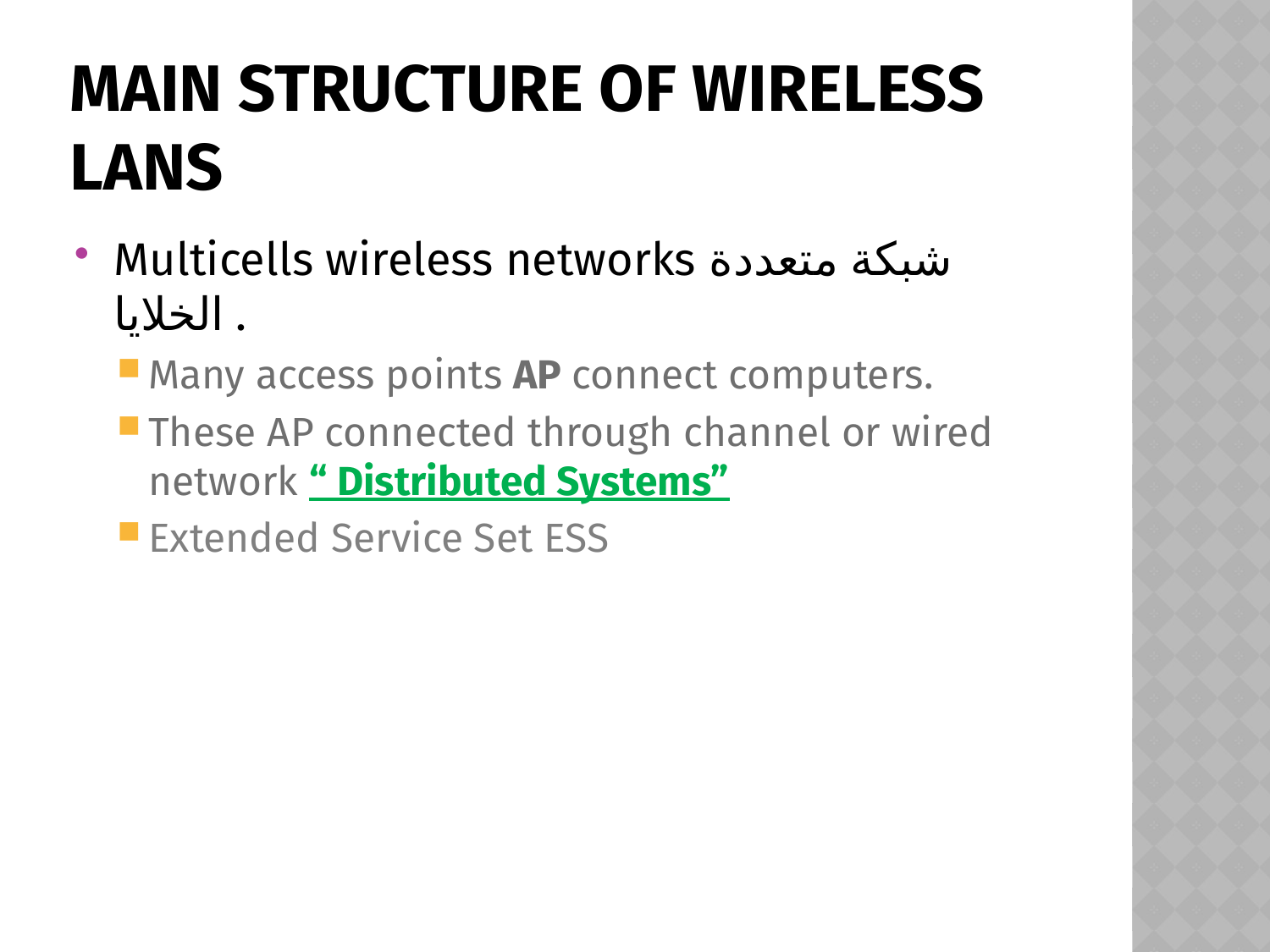

# Main structure of wireless LANs
Multicells wireless networks شبكة متعددة الخلايا .
Many access points AP connect computers.
These AP connected through channel or wired network “ Distributed Systems”
Extended Service Set ESS